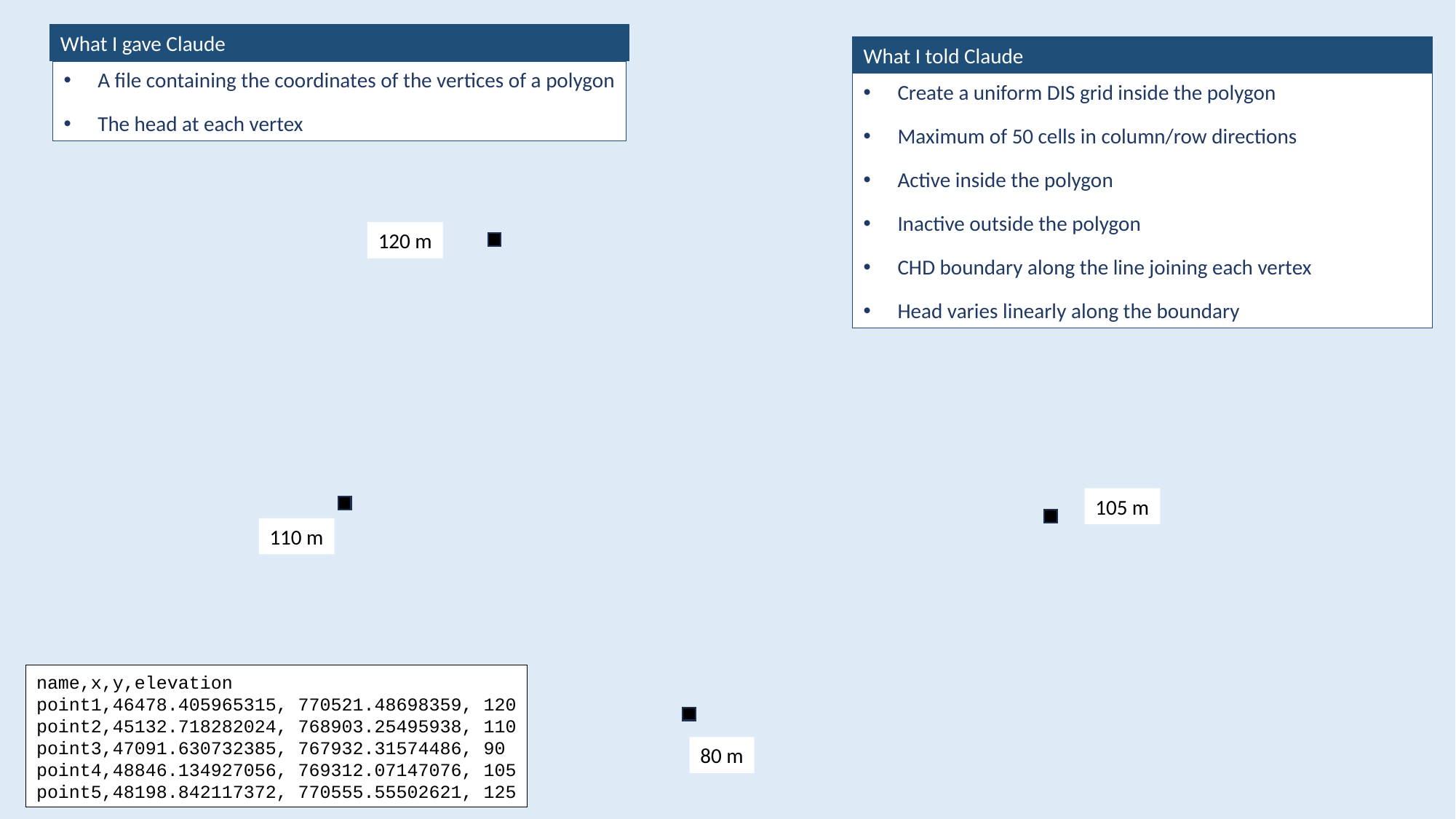

What I gave Claude
What I told Claude
A file containing the coordinates of the vertices of a polygon
The head at each vertex
Create a uniform DIS grid inside the polygon
Maximum of 50 cells in column/row directions
Active inside the polygon
Inactive outside the polygon
CHD boundary along the line joining each vertex
Head varies linearly along the boundary
125 m

120 m

105 m

110 m
name,x,y,elevation
point1,46478.405965315, 770521.48698359, 120
point2,45132.718282024, 768903.25495938, 110
point3,47091.630732385, 767932.31574486, 90
point4,48846.134927056, 769312.07147076, 105
point5,48198.842117372, 770555.55502621, 125

80 m